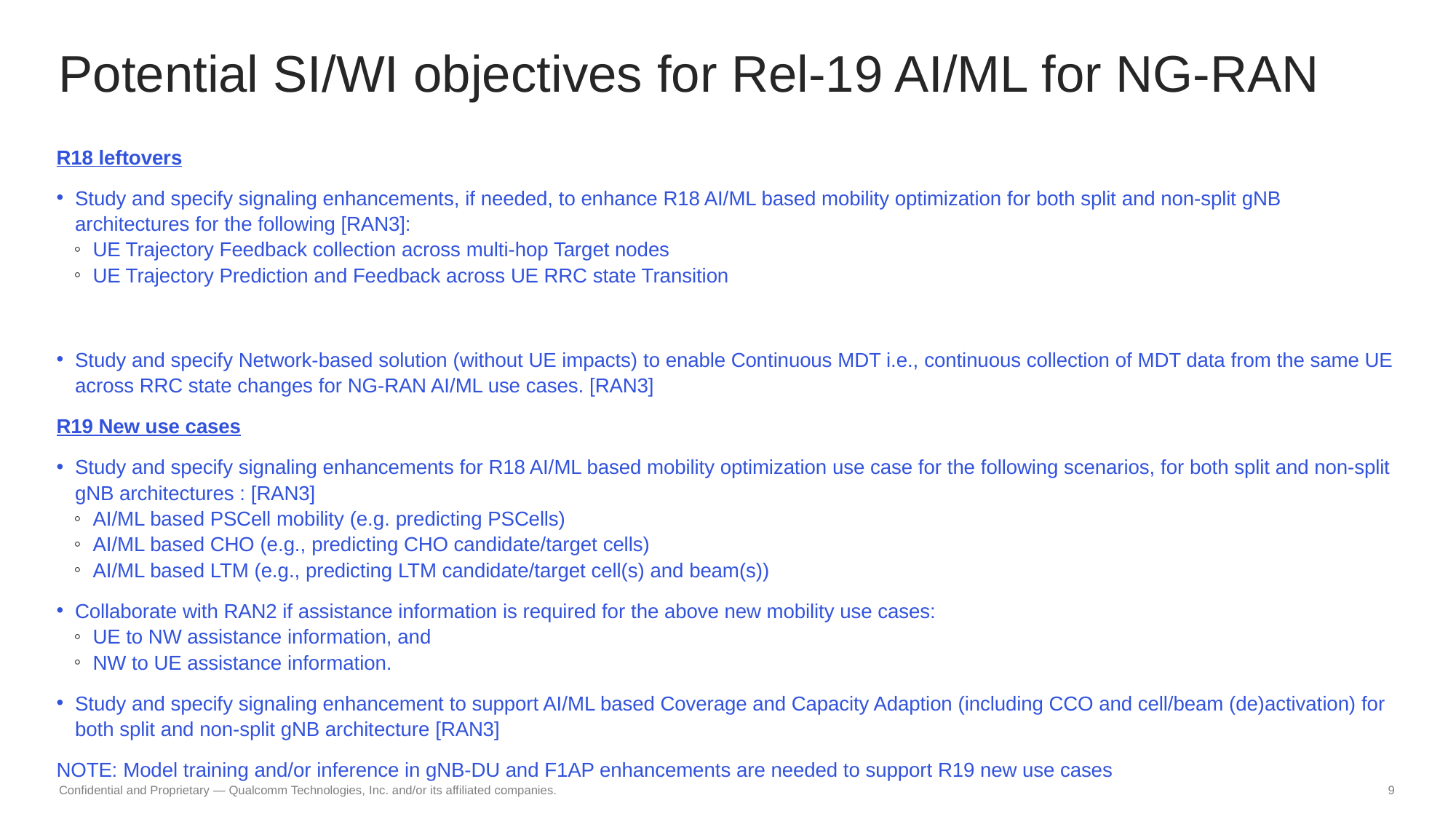

# Potential SI/WI objectives for Rel-19 AI/ML for NG-RAN
R18 leftovers
Study and specify signaling enhancements, if needed, to enhance R18 AI/ML based mobility optimization for both split and non-split gNB architectures for the following [RAN3]:
UE Trajectory Feedback collection across multi-hop Target nodes
UE Trajectory Prediction and Feedback across UE RRC state Transition

Study and specify Network-based solution (without UE impacts) to enable Continuous MDT i.e., continuous collection of MDT data from the same UE across RRC state changes for NG-RAN AI/ML use cases. [RAN3]
R19 New use cases
Study and specify signaling enhancements for R18 AI/ML based mobility optimization use case for the following scenarios, for both split and non-split gNB architectures : [RAN3]
AI/ML based PSCell mobility (e.g. predicting PSCells)
AI/ML based CHO (e.g., predicting CHO candidate/target cells)
AI/ML based LTM (e.g., predicting LTM candidate/target cell(s) and beam(s))
Collaborate with RAN2 if assistance information is required for the above new mobility use cases:
UE to NW assistance information, and
NW to UE assistance information.
Study and specify signaling enhancement to support AI/ML based Coverage and Capacity Adaption (including CCO and cell/beam (de)activation) for both split and non-split gNB architecture [RAN3]
NOTE: Model training and/or inference in gNB-DU and F1AP enhancements are needed to support R19 new use cases
Confidential and Proprietary — Qualcomm Technologies, Inc. and/or its affiliated companies.